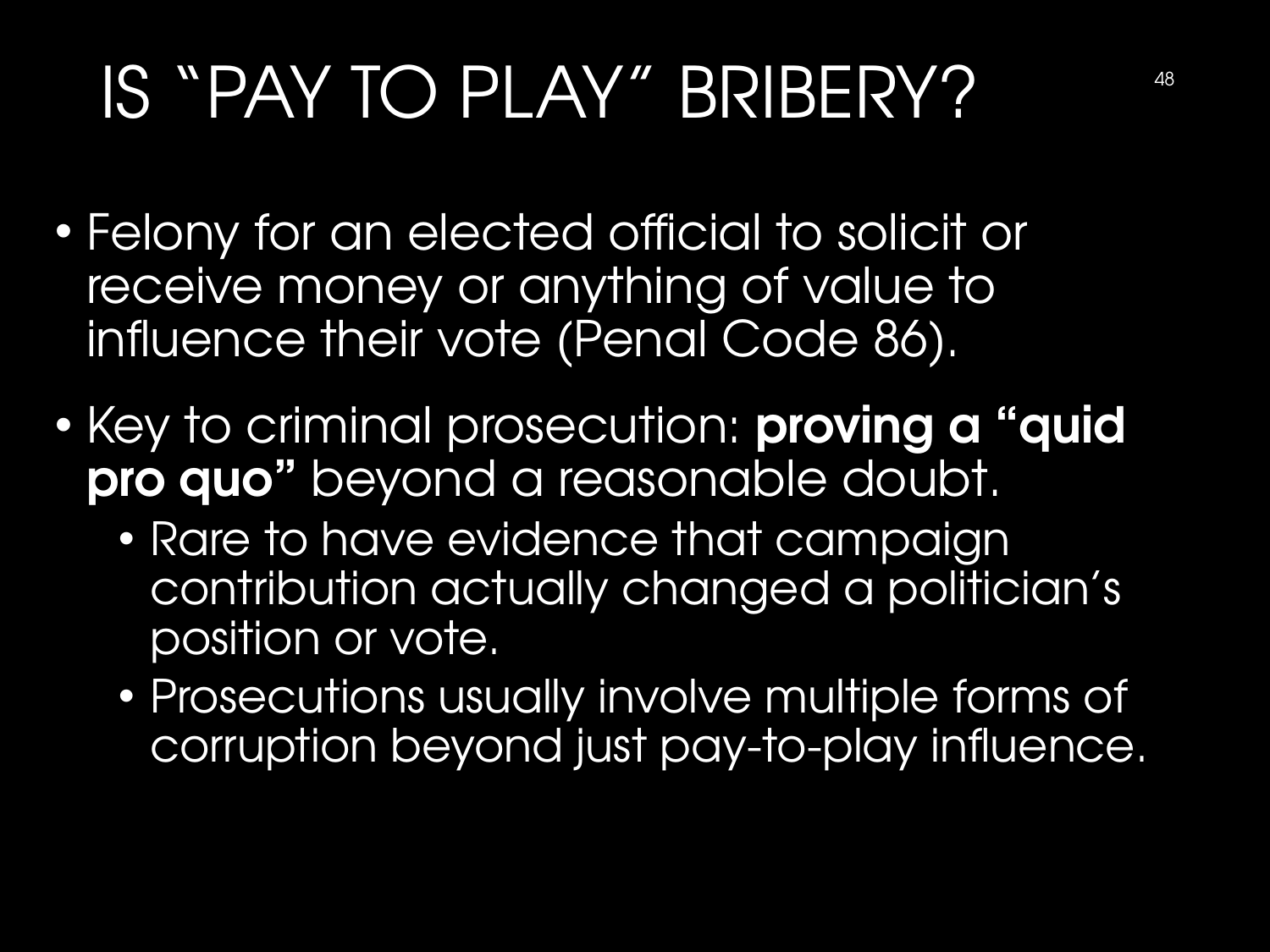

Is “Pay to Play” BRIBERY?
48
Felony for an elected official to solicit or receive money or anything of value to influence their vote (Penal Code 86).
Key to criminal prosecution: proving a “quid pro quo” beyond a reasonable doubt.
Rare to have evidence that campaign contribution actually changed a politician’s position or vote.
Prosecutions usually involve multiple forms of corruption beyond just pay-to-play influence.